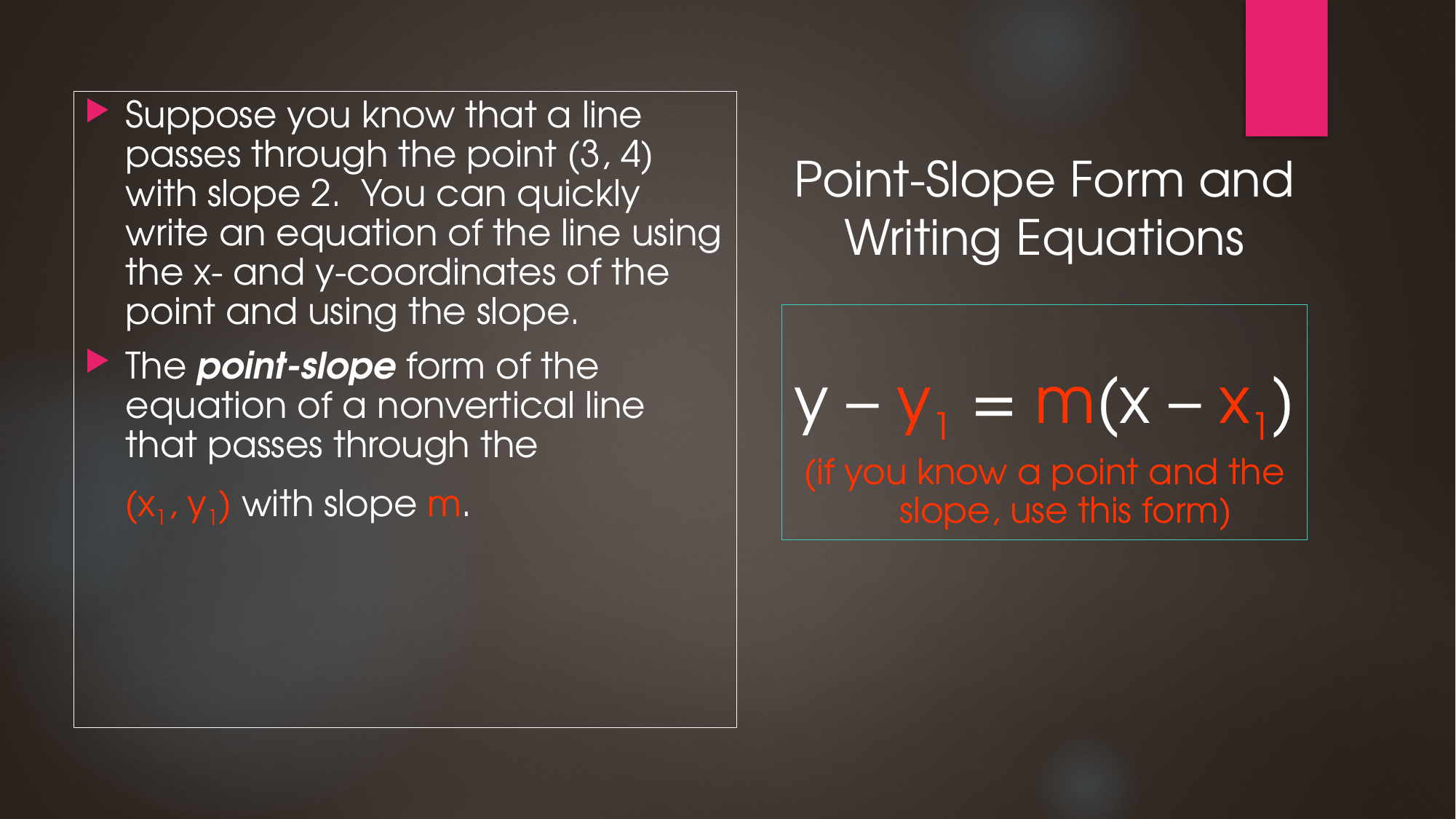

Suppose you know that a line passes through the point (3, 4) with slope 2.  You can quickly write an equation of the line using the x- and y-coordinates of the point and using the slope.
The point-slope form of the equation of a nonvertical line that passes through the
    (x1, y1) with slope m.
# Point-Slope Form and Writing Equations

y – y1 = m(x – x1)
(if you know a point and the slope, use this form)